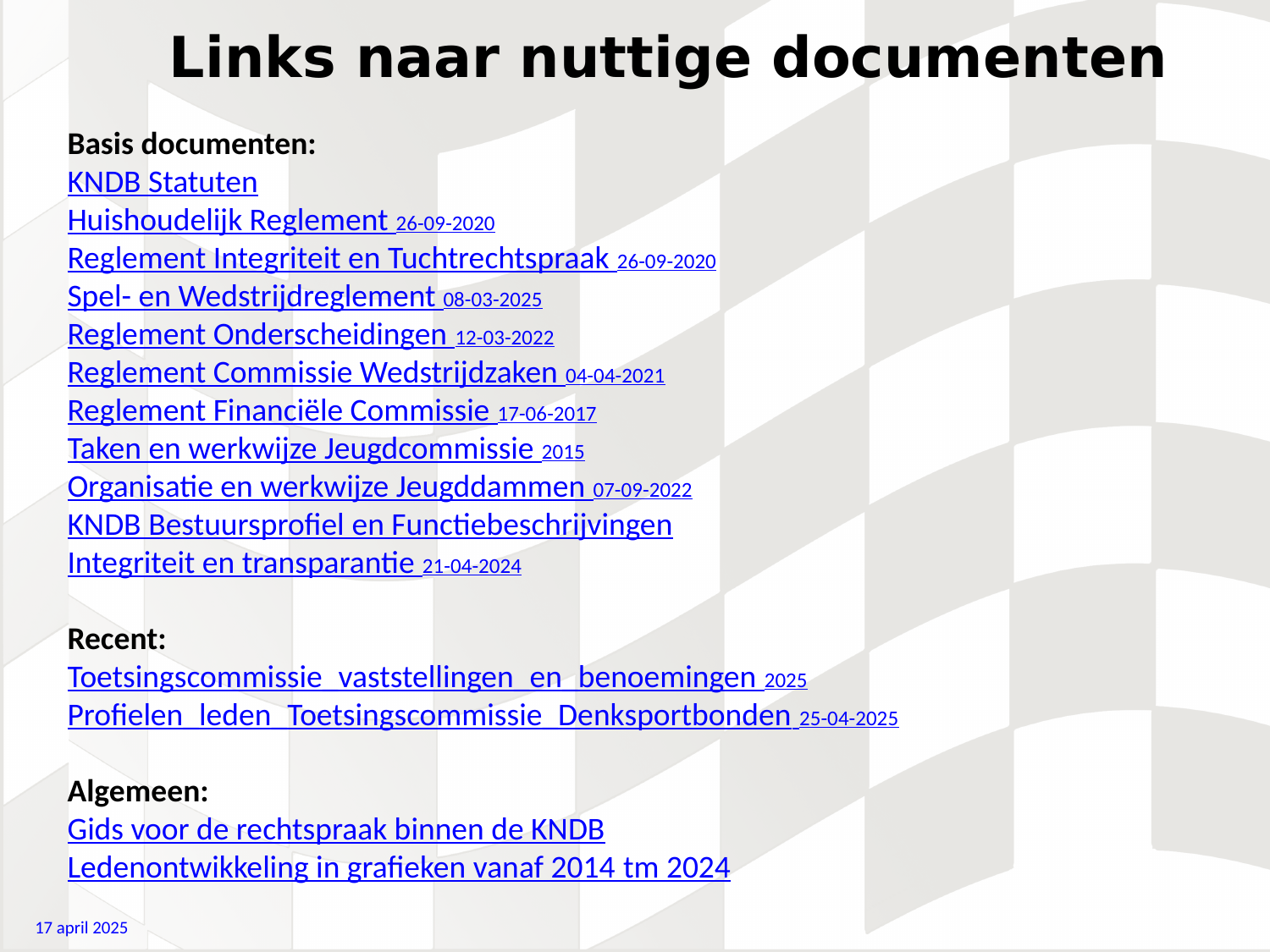

# Links naar nuttige documenten
Basis documenten:
KNDB Statuten
Huishoudelijk Reglement 26-09-2020
Reglement Integriteit en Tuchtrechtspraak 26-09-2020
Spel- en Wedstrijdreglement 08-03-2025
Reglement Onderscheidingen 12-03-2022
Reglement Commissie Wedstrijdzaken 04-04-2021
Reglement Financiële Commissie 17-06-2017
Taken en werkwijze Jeugdcommissie 2015
Organisatie en werkwijze Jeugddammen 07-09-2022
KNDB Bestuursprofiel en Functiebeschrijvingen
Integriteit en transparantie 21-04-2024

Recent:
Toetsingscommissie_vaststellingen_en_benoemingen 2025
Profielen_leden_Toetsingscommissie_Denksportbonden 25-04-2025

Algemeen:
Gids voor de rechtspraak binnen de KNDB
Ledenontwikkeling in grafieken vanaf 2014 tm 2024
17 april 2025